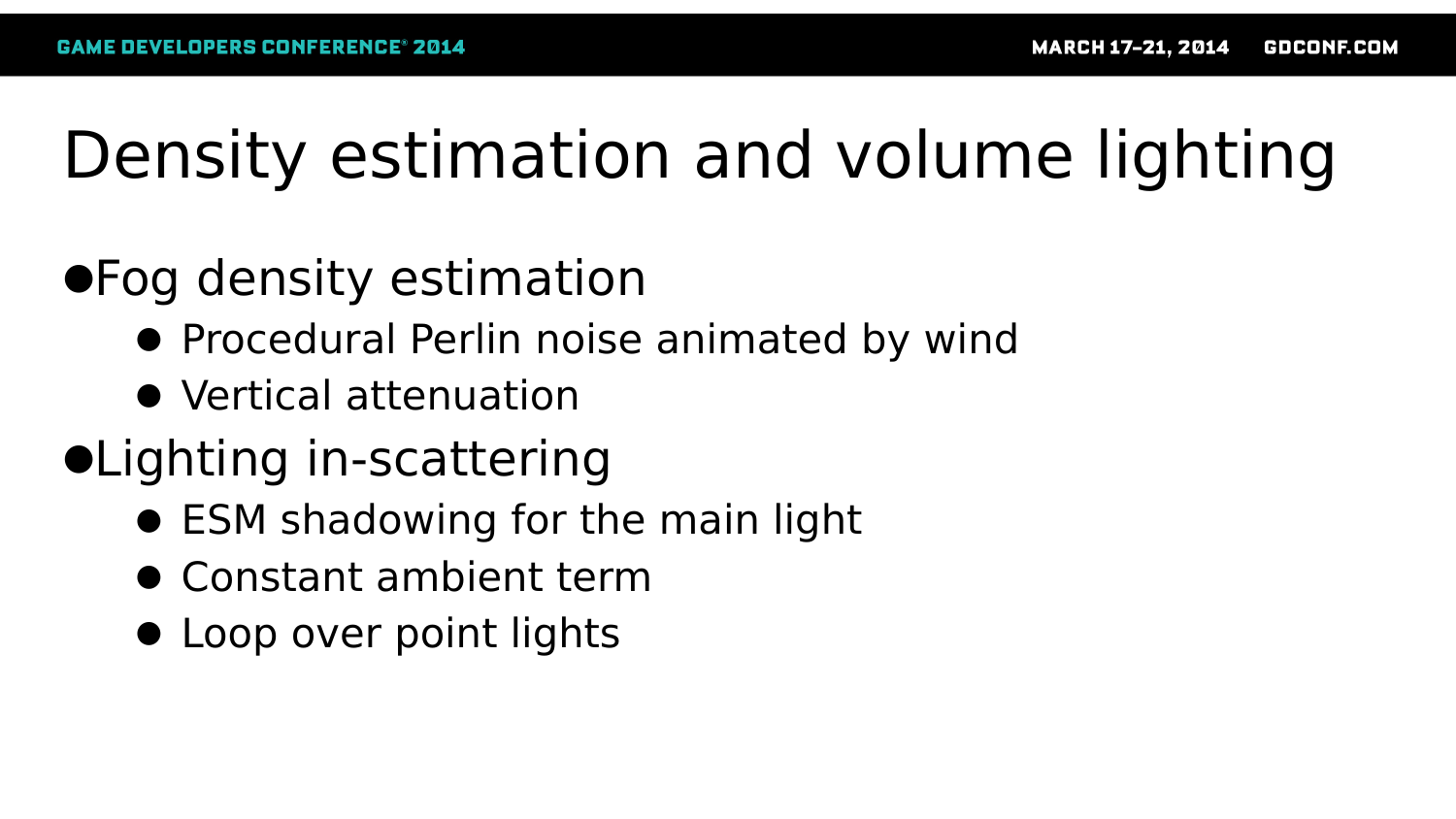

# Density estimation and volume lighting
Fog density estimation
Procedural Perlin noise animated by wind
Vertical attenuation
Lighting in-scattering
ESM shadowing for the main light
Constant ambient term
Loop over point lights